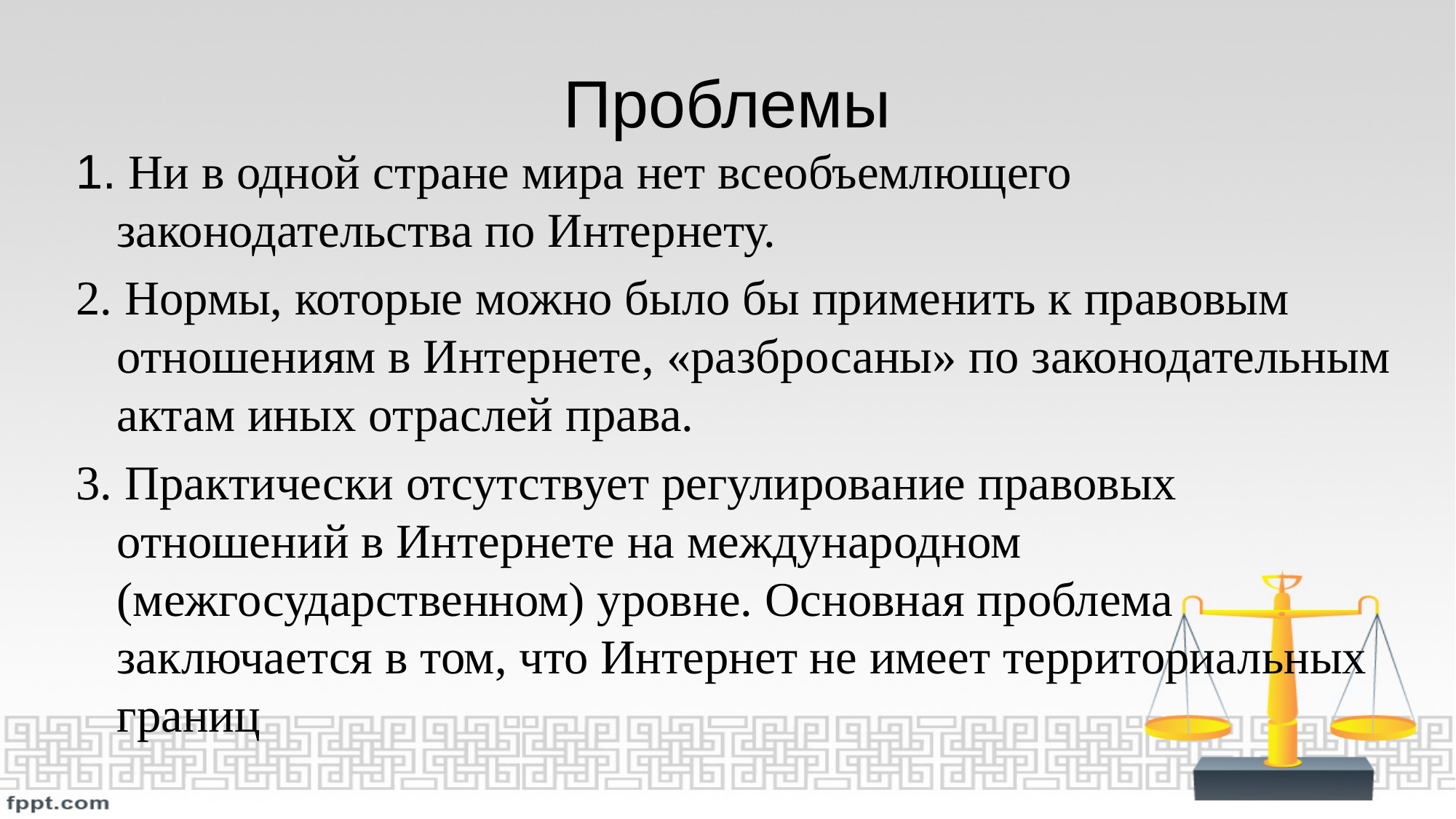

# Проблемы
1. Ни в одной стране мира нет всеобъемлющего законодательства по Интернету.
2. Нормы, которые можно было бы применить к правовым отношениям в Интернете, «разбросаны» по законодательным актам иных отраслей права.
3. Практически отсутствует регулирование правовых отношений в Интернете на международном (межгосударственном) уровне. Основная проблема заключается в том, что Интернет не имеет территориальных границ